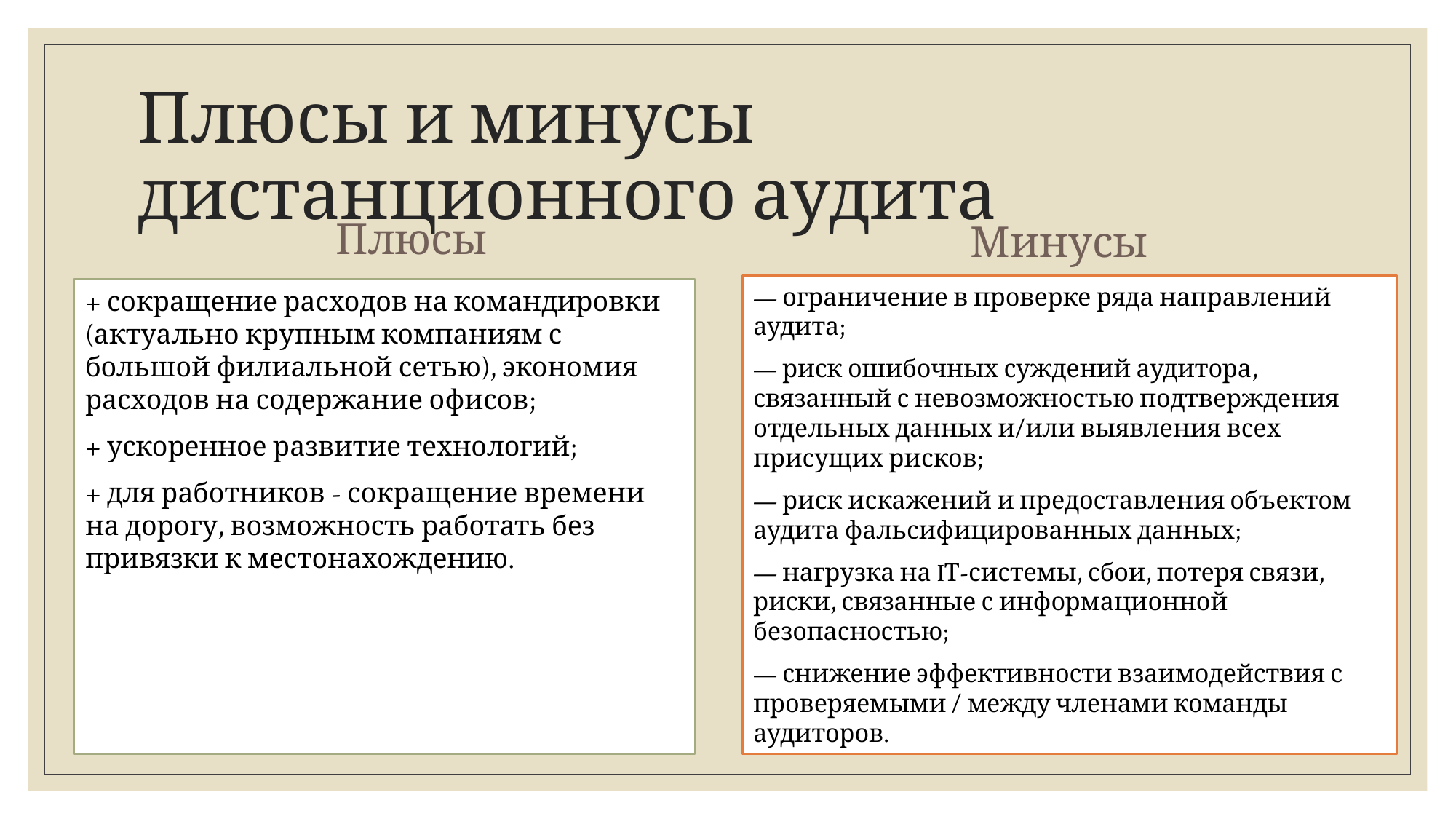

# Плюсы и минусы дистанционного аудита
Плюсы
Минусы
— ограничение в проверке ряда направлений аудита;
— риск ошибочных суждений аудитора, связанный с невозможностью подтверждения отдельных данных и/или выявления всех присущих рисков;
— риск искажений и предоставления объектом аудита фальсифицированных данных;
— нагрузка на IТ-системы, сбои, потеря связи, риски, связанные с информационной безопасностью;
— снижение эффективности взаимодействия с проверяемыми / между членами команды аудиторов.
+ сокращение расходов на командировки (актуально крупным компаниям с большой филиальной сетью), экономия расходов на содержание офисов;
+ ускоренное развитие технологий;
+ для работников - сокращение времени на дорогу, возможность работать без привязки к местонахождению.